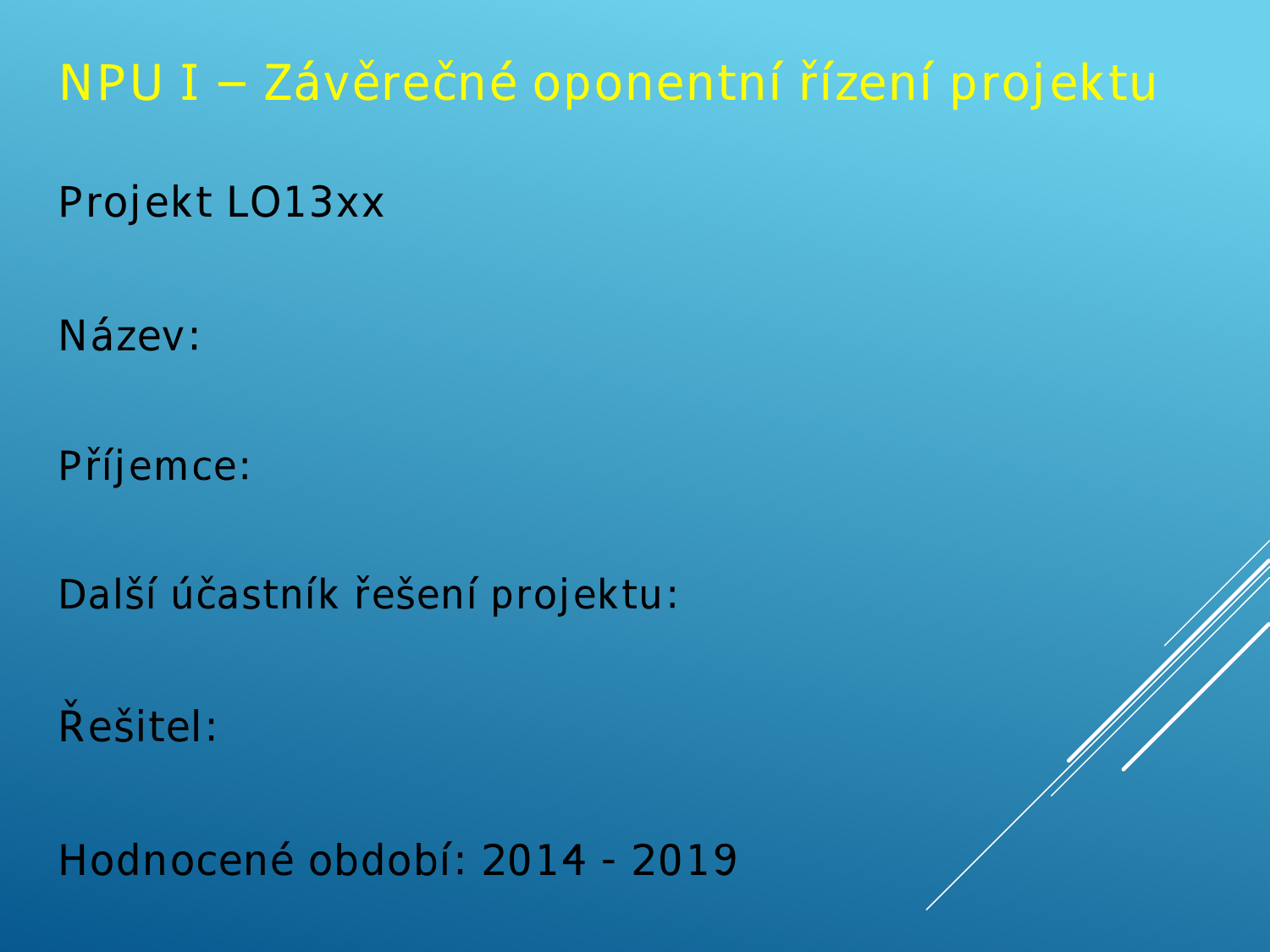

NPU I – Závěrečné oponentní řízení projektu
Projekt LO13xx

Název:

Příjemce:

Další účastník řešení projektu:

Řešitel:

Hodnocené období: 2014 - 2019